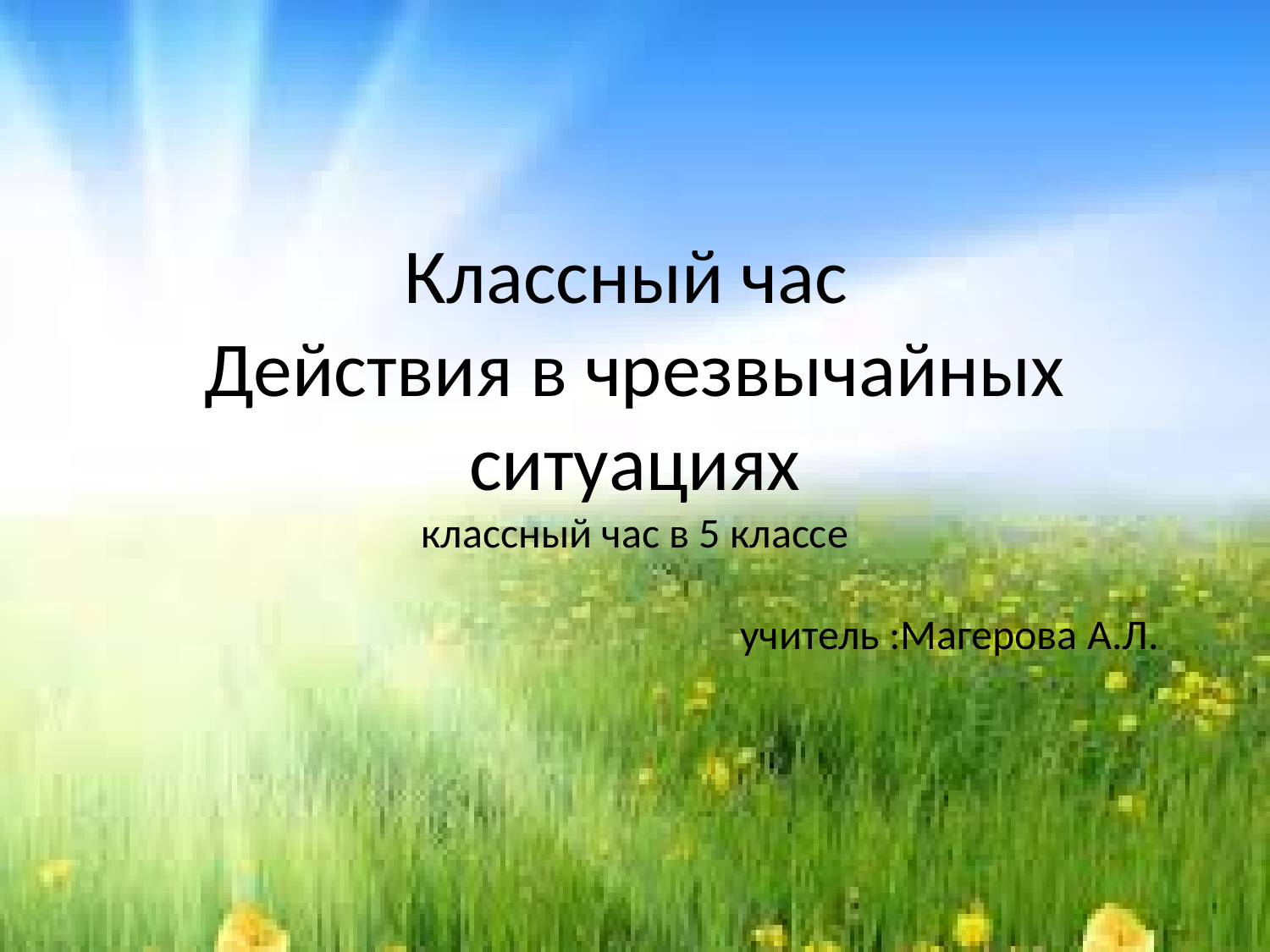

# Классный час Действия в чрезвычайных ситуациях классный час в 5 классе учитель :Магерова А.Л.